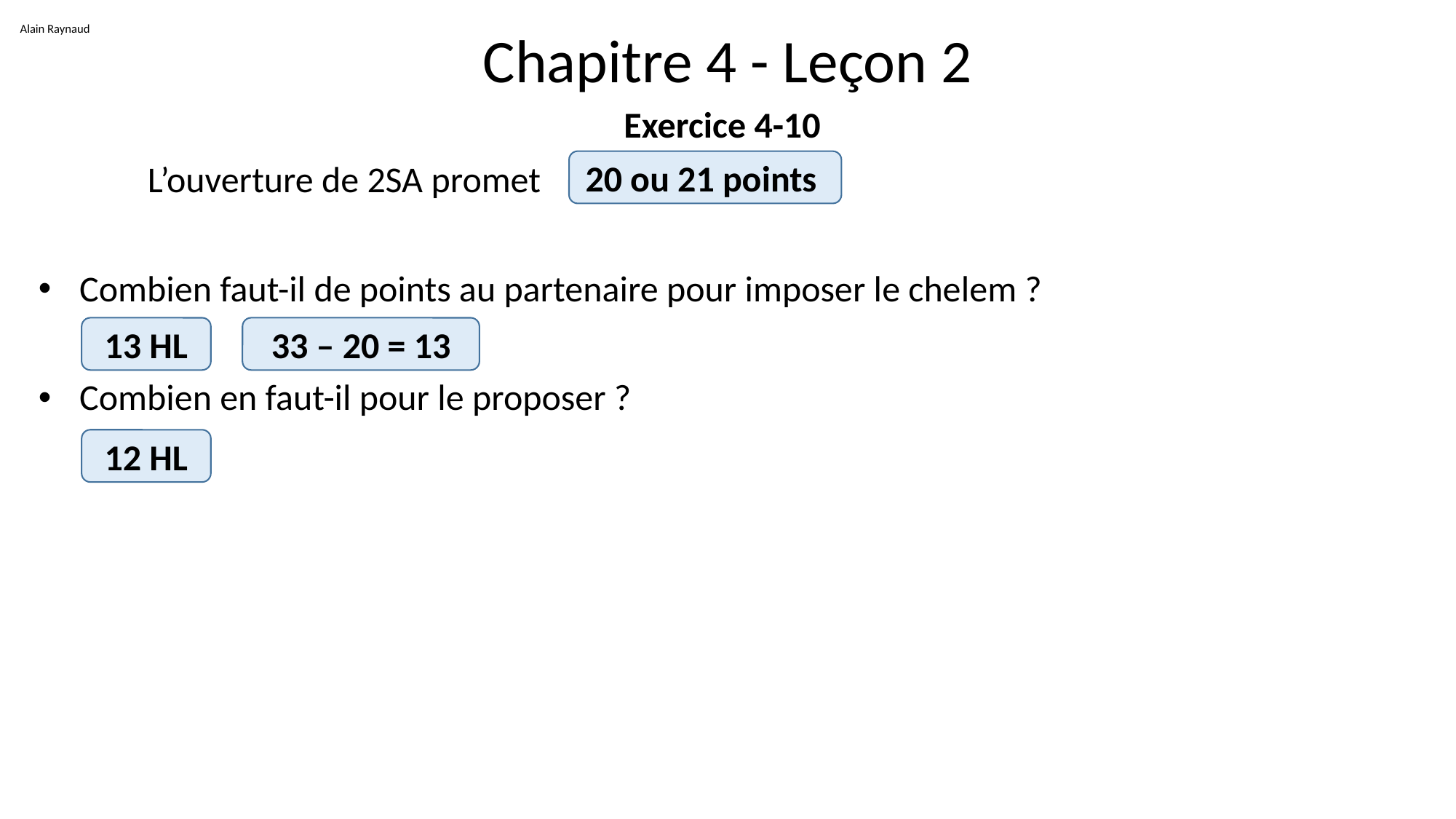

Alain Raynaud
# Chapitre 4 - Leçon 2
Exercice 4-10
	L’ouverture de 2SA promet

Combien faut-il de points au partenaire pour imposer le chelem ?

Combien en faut-il pour le proposer ?

20 ou 21 points
13 HL
33 – 20 = 13
12 HL